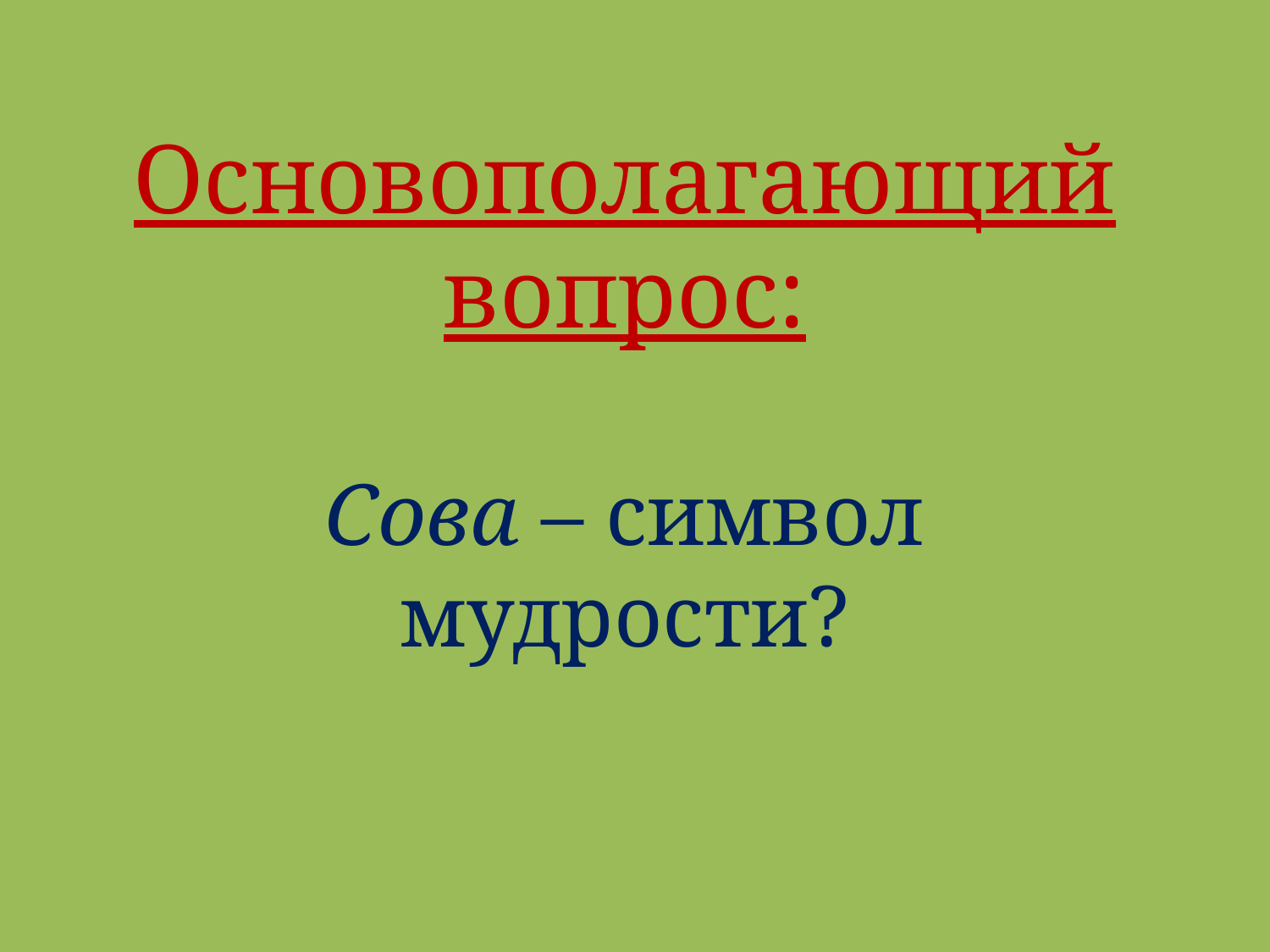

# Основополагающий вопрос: Сова – символ мудрости?